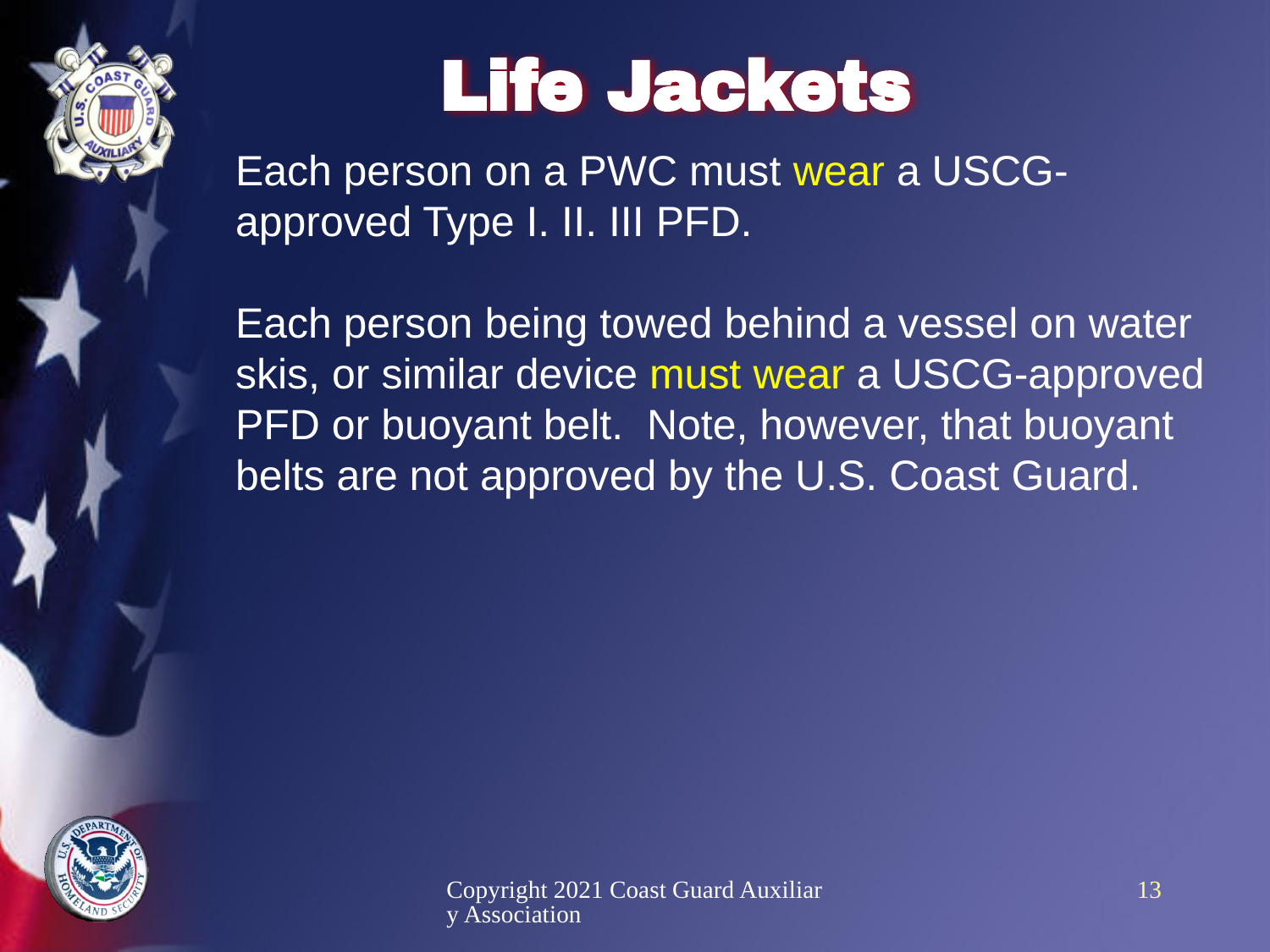

# Life Jackets
Each person on a PWC must wear a USCG- approved Type I. II. III PFD.

Each person being towed behind a vessel on water skis, or similar device must wear a USCG-approved PFD or buoyant belt.  Note, however, that buoyant belts are not approved by the U.S. Coast Guard.
Copyright 2021 Coast Guard Auxiliary Association
13